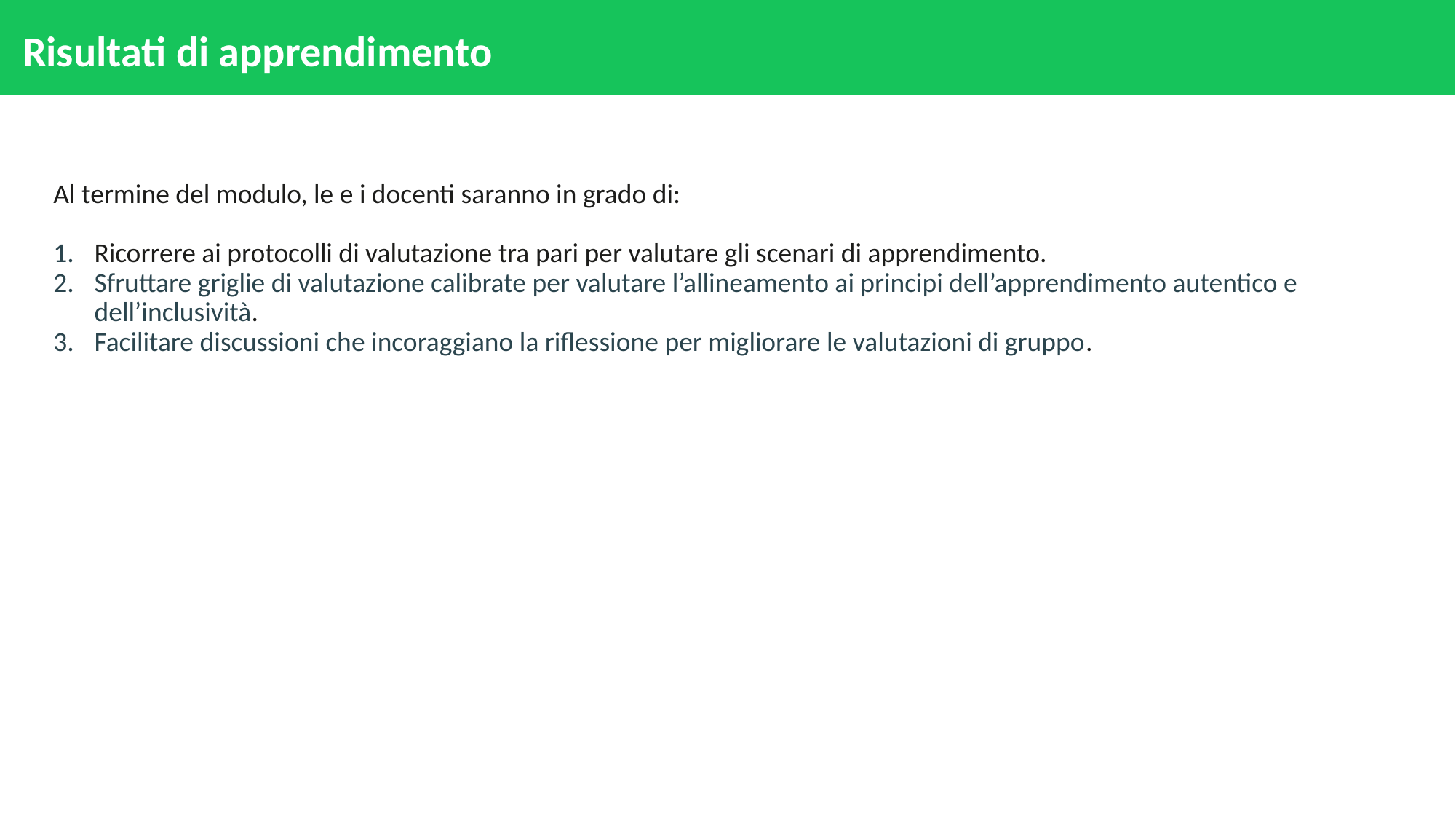

# Risultati di apprendimento
Al termine del modulo, le e i docenti saranno in grado di:

Ricorrere ai protocolli di valutazione tra pari per valutare gli scenari di apprendimento.
Sfruttare griglie di valutazione calibrate per valutare l’allineamento ai principi dell’apprendimento autentico e dell’inclusività.
Facilitare discussioni che incoraggiano la riflessione per migliorare le valutazioni di gruppo.